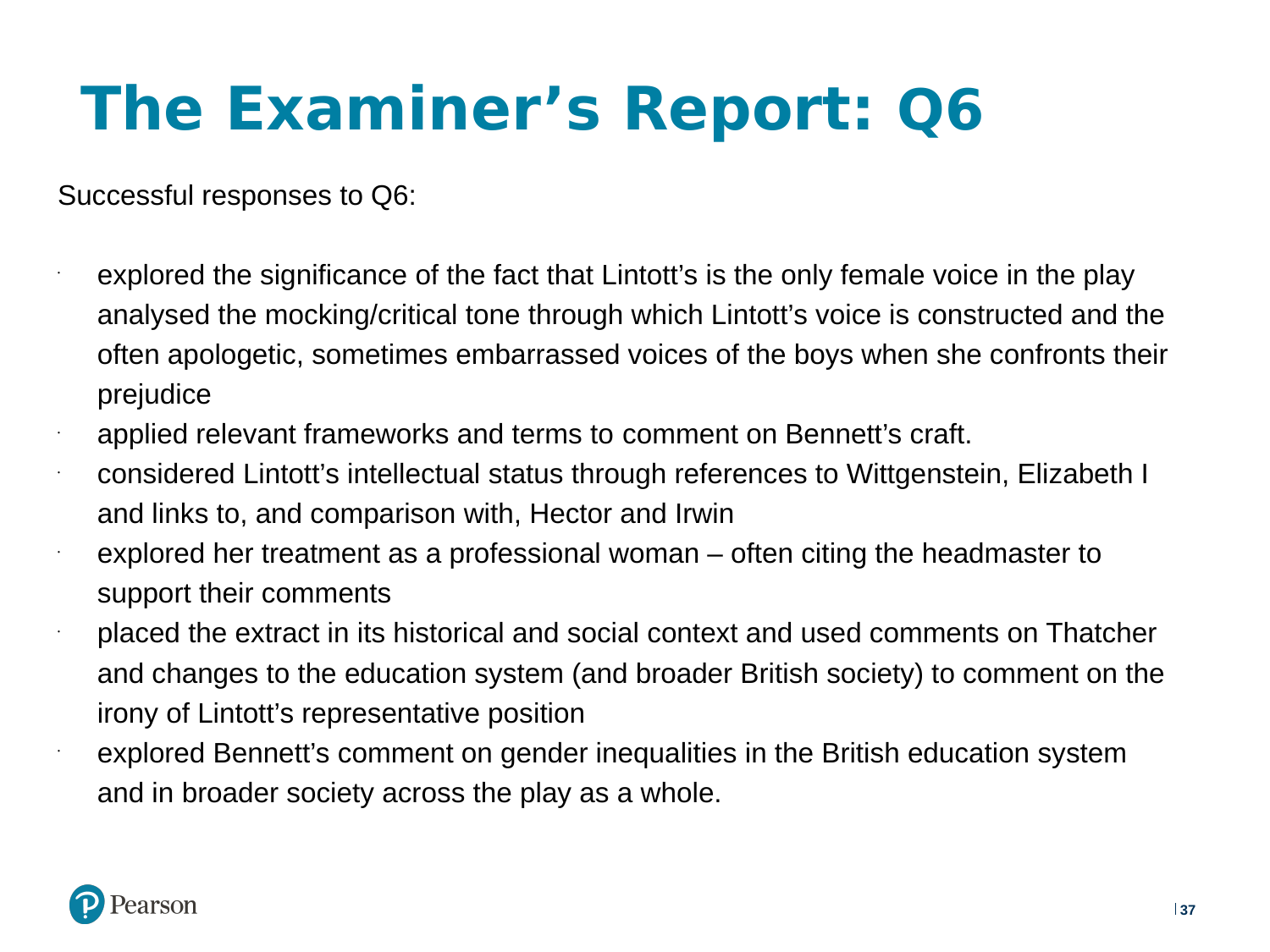

# The Examiner’s Report: Q6
Successful responses to Q6:

explored the significance of the fact that Lintott’s is the only female voice in the play  analysed the mocking/critical tone through which Lintott’s voice is constructed and the often apologetic, sometimes embarrassed voices of the boys when she confronts their prejudice
applied relevant frameworks and terms to comment on Bennett’s craft.
considered Lintott’s intellectual status through references to Wittgenstein, Elizabeth I and links to, and comparison with, Hector and Irwin
explored her treatment as a professional woman – often citing the headmaster to support their comments
placed the extract in its historical and social context and used comments on Thatcher and changes to the education system (and broader British society) to comment on the irony of Lintott’s representative position
explored Bennett’s comment on gender inequalities in the British education system and in broader society across the play as a whole.
37